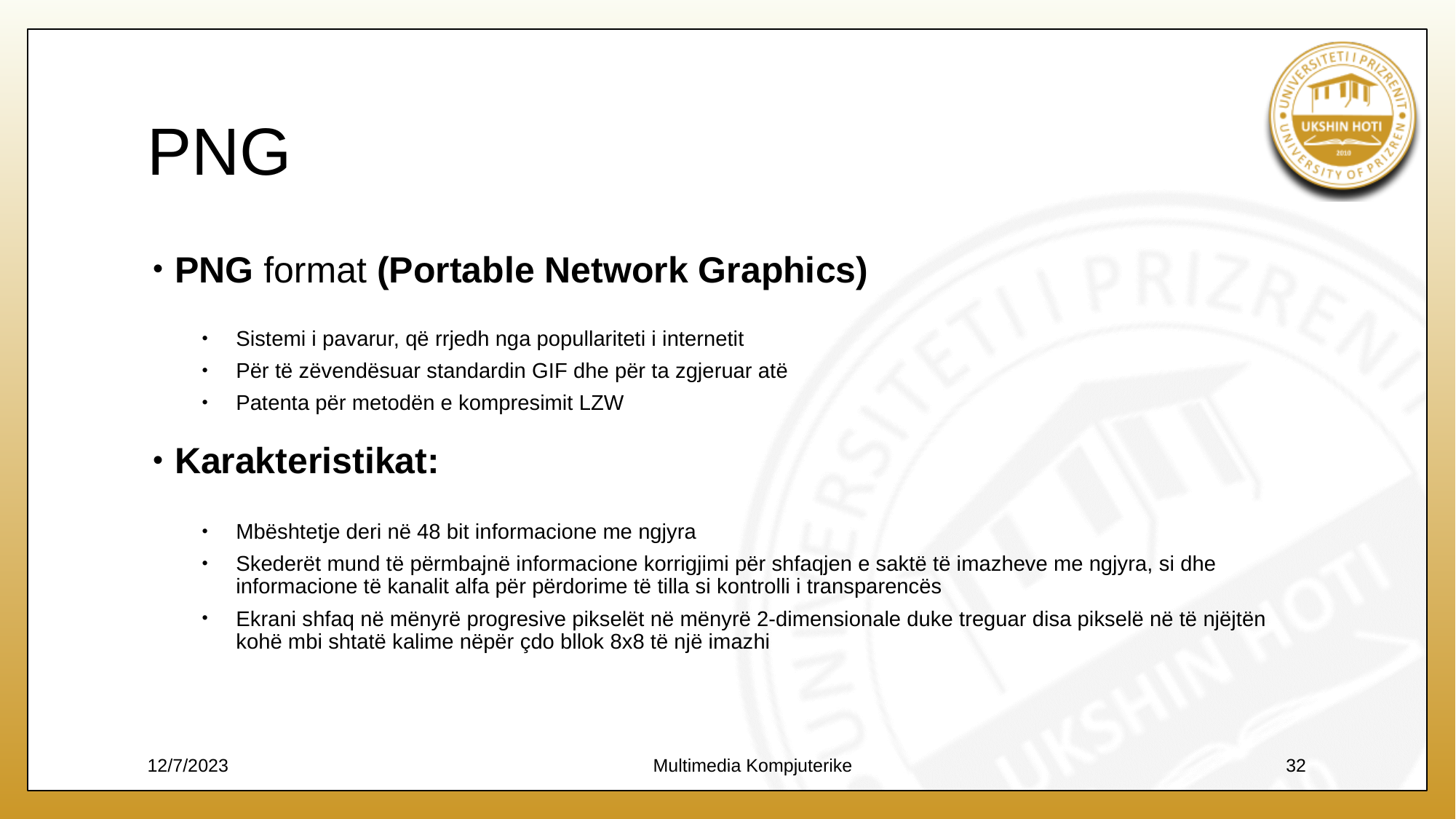

# PNG
PNG format (Portable Network Graphics)

Sistemi i pavarur, që rrjedh nga popullariteti i internetit
Për të zëvendësuar standardin GIF dhe për ta zgjeruar atë
Patenta për metodën e kompresimit LZW
Karakteristikat:

Mbështetje deri në 48 bit informacione me ngjyra
Skederët mund të përmbajnë informacione korrigjimi për shfaqjen e saktë të imazheve me ngjyra, si dhe informacione të kanalit alfa për përdorime të tilla si kontrolli i transparencës
Ekrani shfaq në mënyrë progresive pikselët në mënyrë 2-dimensionale duke treguar disa pikselë në të njëjtën kohë mbi shtatë kalime nëpër çdo bllok 8x8 të një imazhi

12/7/2023
Multimedia Kompjuterike
32